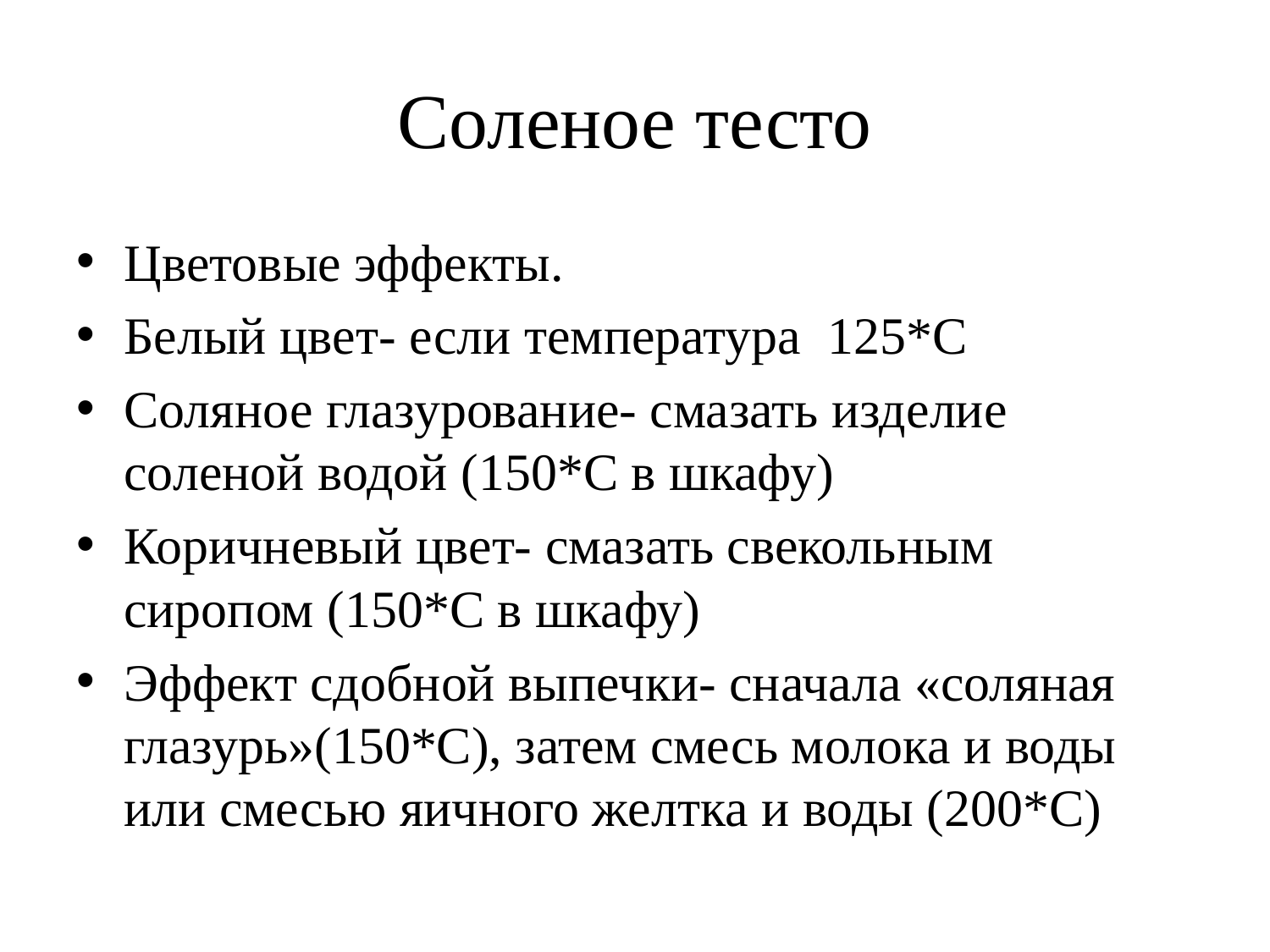

# Соленое тесто
Цветовые эффекты.
Белый цвет- если температура  125*С
Соляное глазурование- смазать изделие соленой водой (150*С в шкафу)
Коричневый цвет- смазать свекольным сиропом (150*С в шкафу)
Эффект сдобной выпечки- сначала «соляная глазурь»(150*С), затем смесь молока и воды или смесью яичного желтка и воды (200*С)